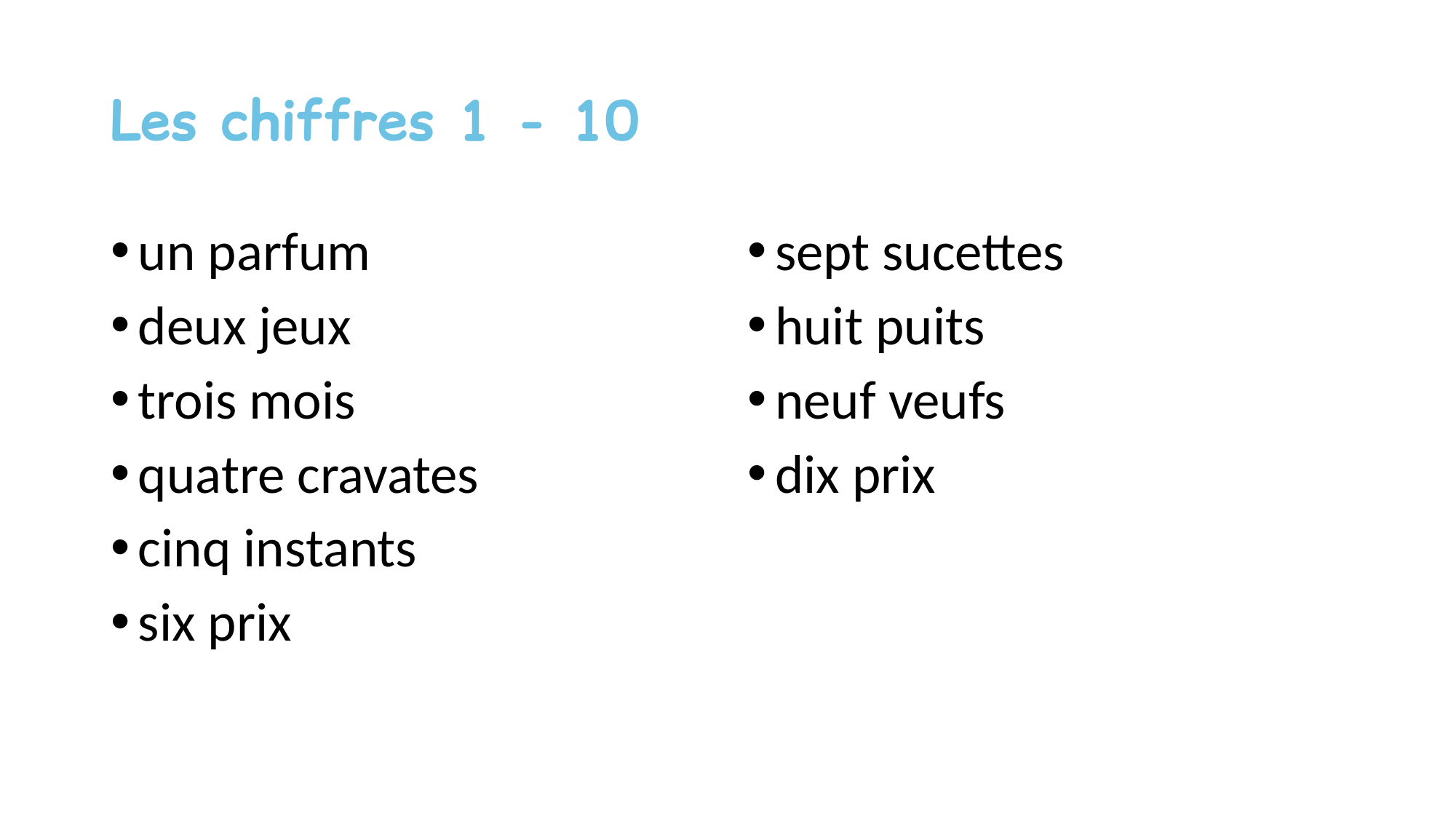

# Les chiffres 1 - 10
un parfum
deux jeux
trois mois
quatre cravates
cinq instants
six prix

sept sucettes
huit puits
neuf veufs
dix prix